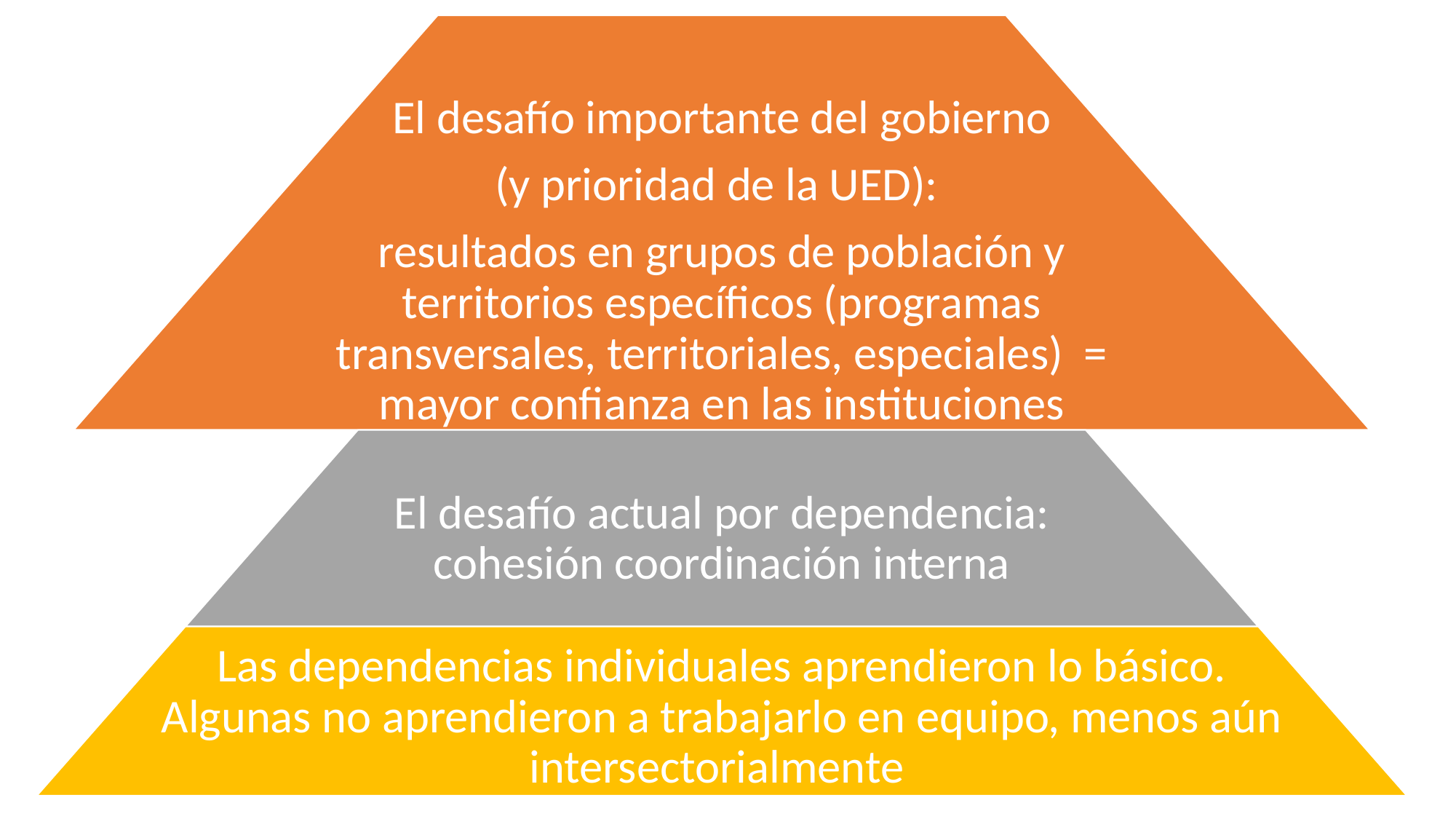

El desafío importante del gobierno
(y prioridad de la UED):
resultados en grupos de población y territorios específicos (programas transversales, territoriales, especiales)  = mayor confianza en las instituciones
El desafío actual por dependencia: cohesión coordinación interna
Las dependencias individuales aprendieron lo básico. Algunas no aprendieron a trabajarlo en equipo, menos aún intersectorialmente